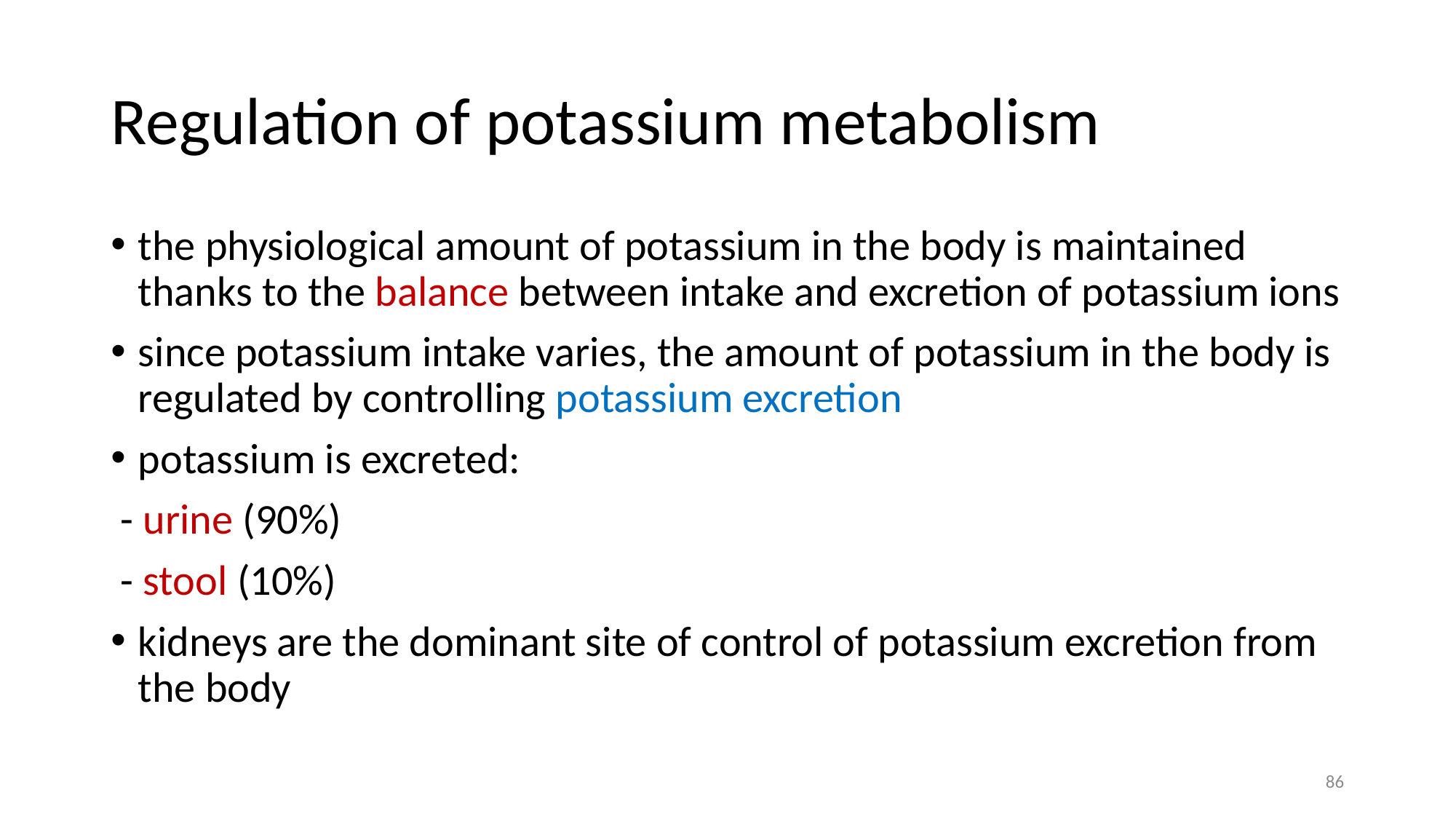

# Regulation of potassium metabolism
the physiological amount of potassium in the body is maintained thanks to the balance between intake and excretion of potassium ions
since potassium intake varies, the amount of potassium in the body is regulated by controlling potassium excretion
potassium is excreted:
 - urine (90%)
 - stool (10%)
kidneys are the dominant site of control of potassium excretion from the body
86